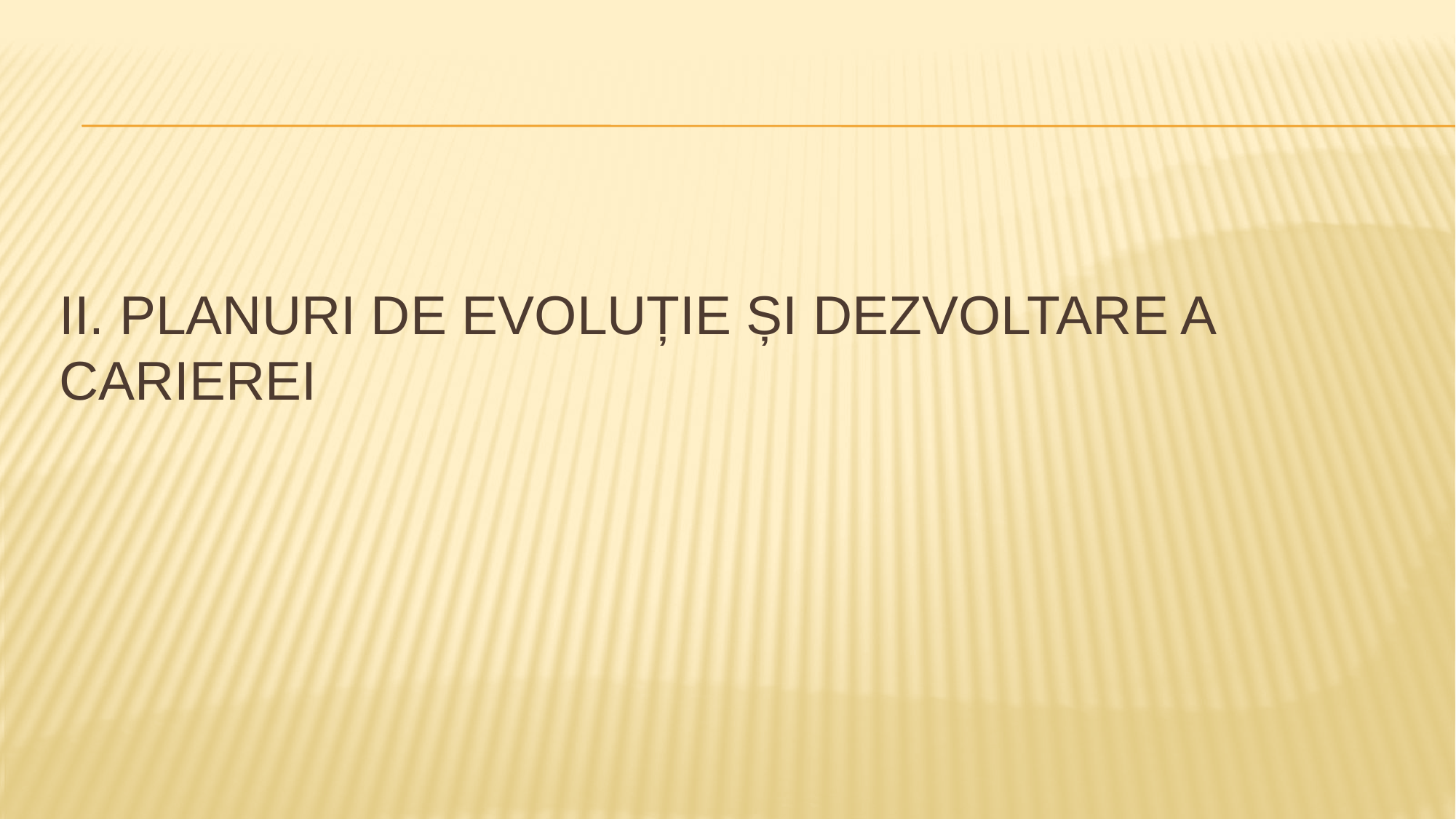

# II. Planuri de evoluție și dezvoltare a carierei